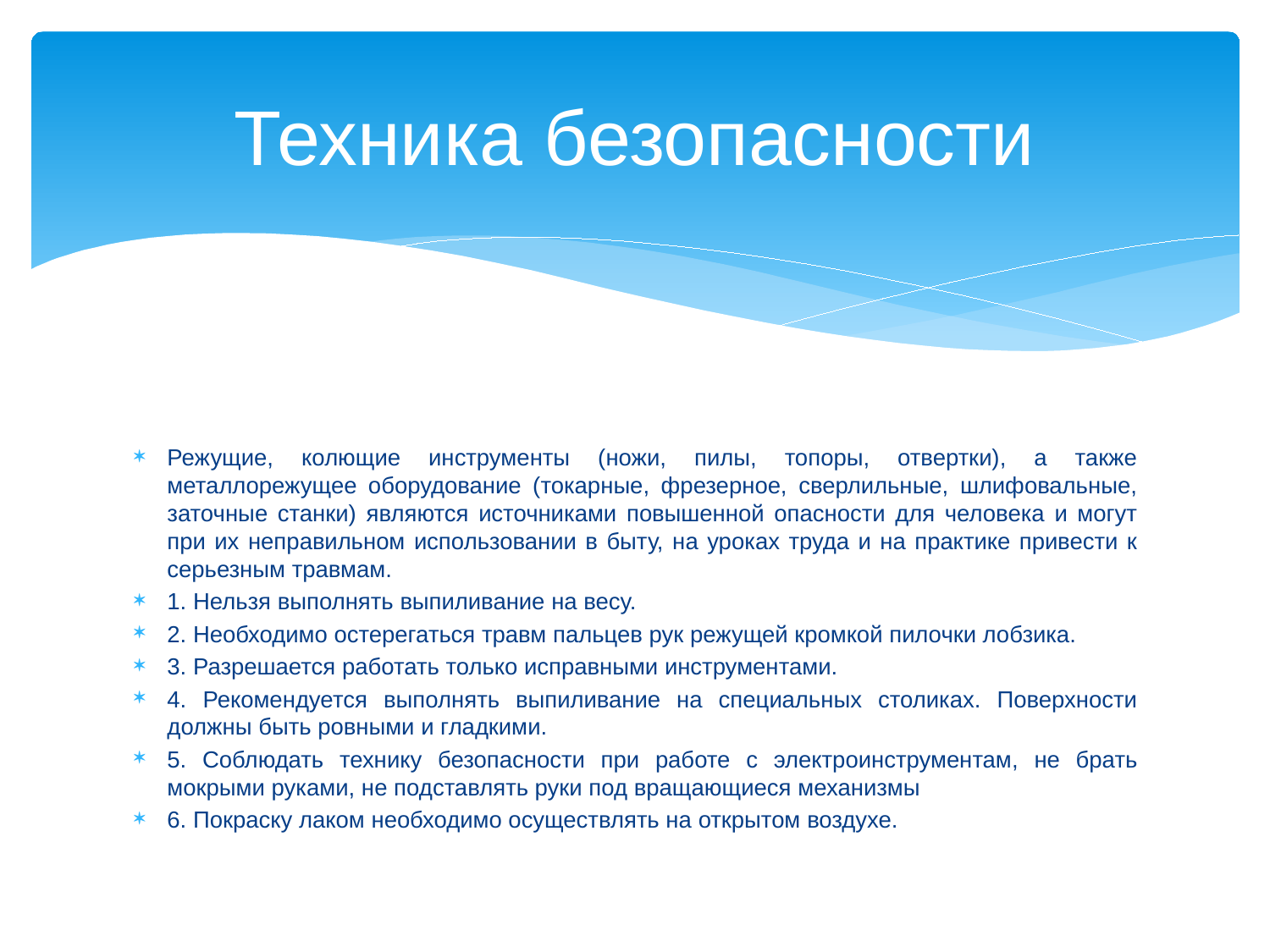

# Техника безопасности

Режущие, колющие инструменты (ножи, пилы, топоры, отвертки), а также металлорежущее оборудование (токарные, фрезерное, сверлильные, шлифовальные, заточные станки) являются источниками повышенной опасности для человека и могут при их неправильном использовании в быту, на уроках труда и на практике привести к серьезным травмам.
1. Нельзя выполнять выпиливание на весу.
2. Необходимо остерегаться травм пальцев рук режущей кромкой пилочки лобзика.
3. Разрешается работать только исправными инструментами.
4. Рекомендуется выполнять выпиливание на специальных столиках. Поверхности должны быть ровными и гладкими.
5. Соблюдать технику безопасности при работе с электроинструментам, не брать мокрыми руками, не подставлять руки под вращающиеся механизмы
6. Покраску лаком необходимо осуществлять на открытом воздухе.